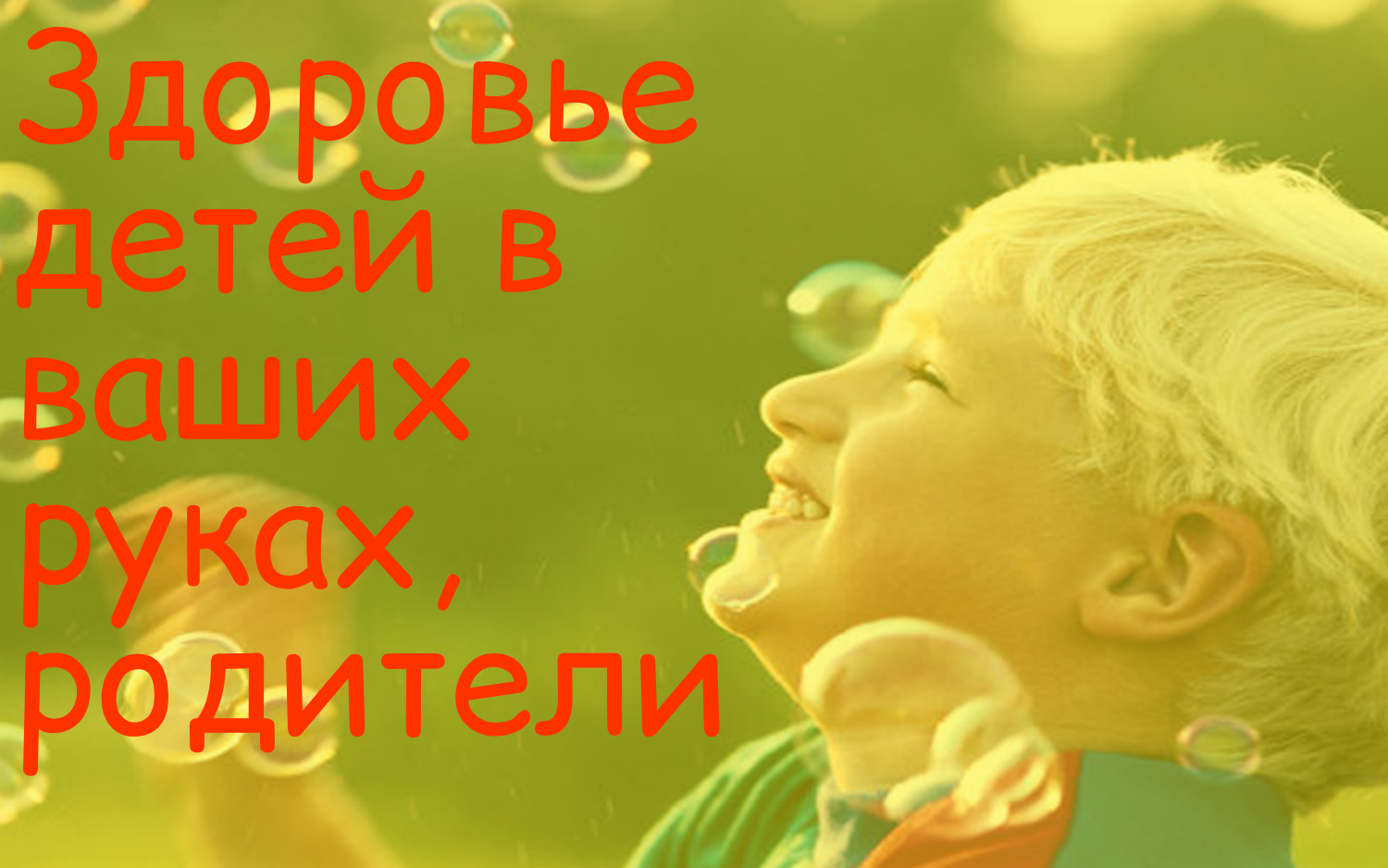

# Здоровье детей в ваших руках, родители